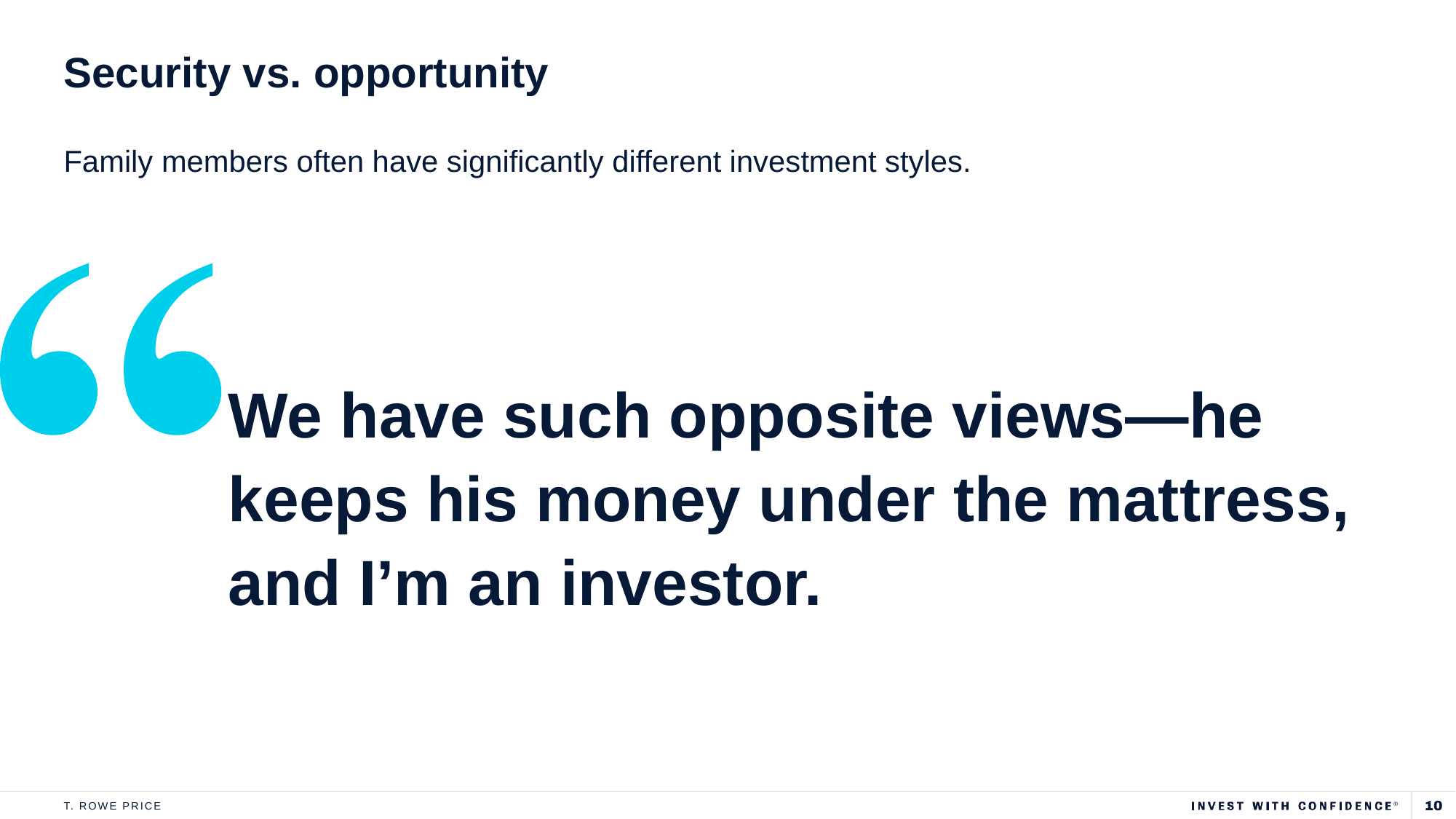

# Security vs. opportunity
Family members often have significantly different investment styles.
We have such opposite views—he keeps his money under the mattress, and I’m an investor.